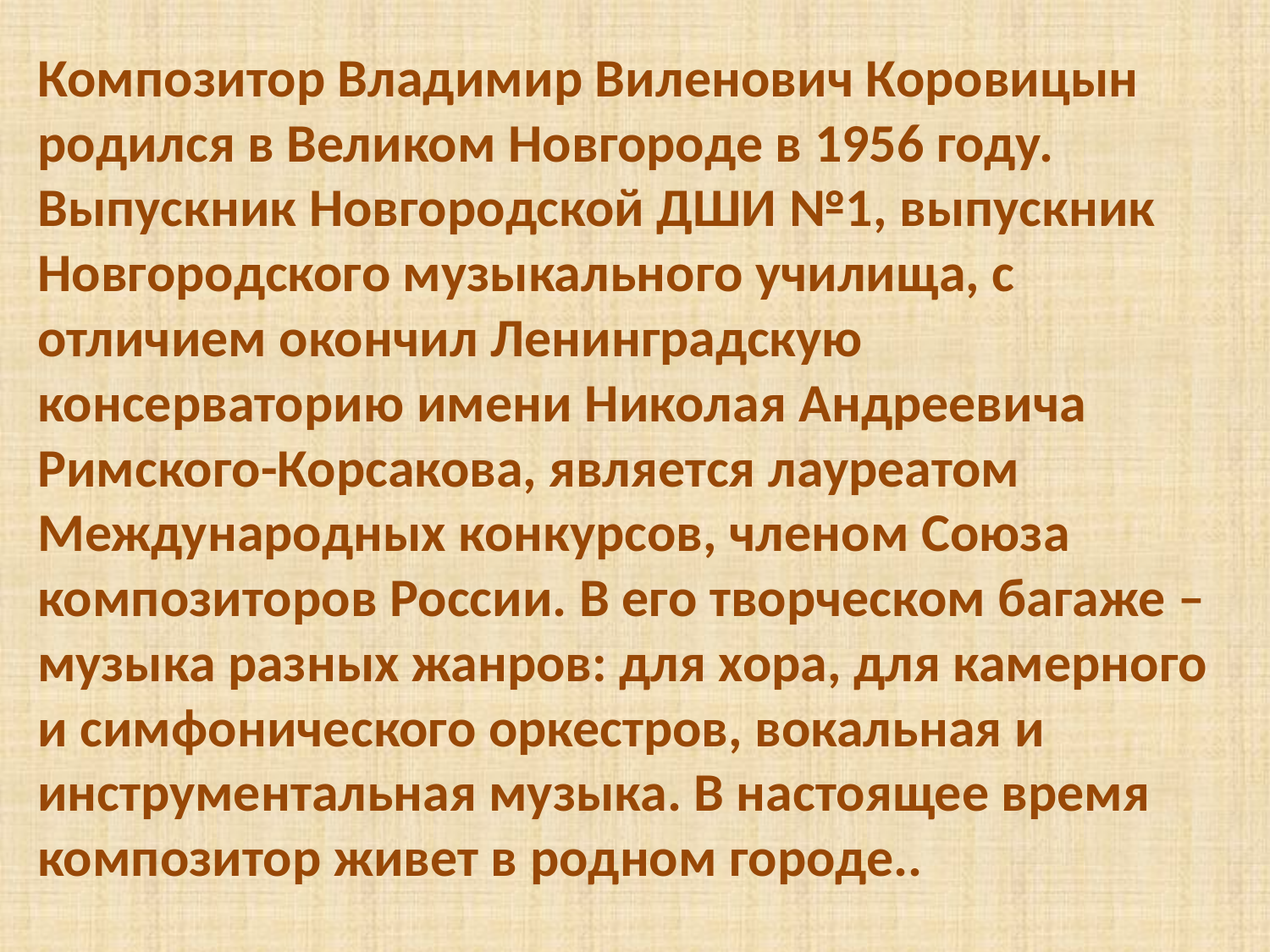

Композитор Владимир Виленович Коровицын родился в Великом Новгороде в 1956 году. Выпускник Новгородской ДШИ №1, выпускник Новгородского музыкального училища, с отличием окончил Ленинградскую консерваторию имени Николая Андреевича Римского-Корсакова, является лауреатом Международных конкурсов, членом Союза композиторов России. В его творческом багаже – музыка разных жанров: для хора, для камерного и симфонического оркестров, вокальная и инструментальная музыка. В настоящее время композитор живет в родном городе..